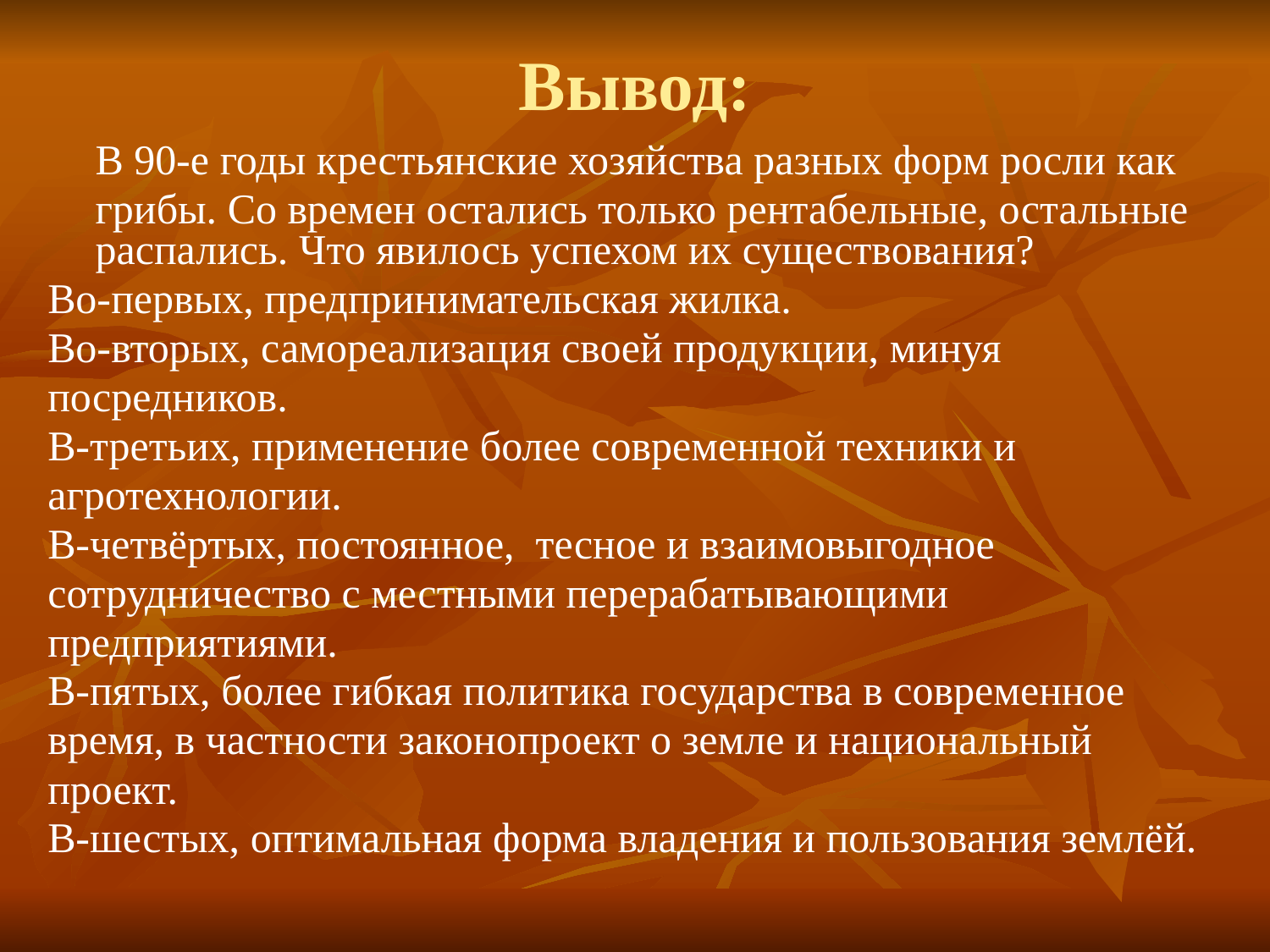

# Вывод:
	В 90-е годы крестьянские хозяйства разных форм росли как
	грибы. Со времен остались только рентабельные, остальные распались. Что явилось успехом их существования?
Во-первых, предпринимательская жилка.
Во-вторых, самореализация своей продукции, минуя
посредников.
В-третьих, применение более современной техники и
агротехнологии.
В-четвёртых, постоянное,  тесное и взаимовыгодное
сотрудничество с местными перерабатывающими
предприятиями.
В-пятых, более гибкая политика государства в современное
время, в частности законопроект о земле и национальный
проект.
В-шестых, оптимальная форма владения и пользования землёй.